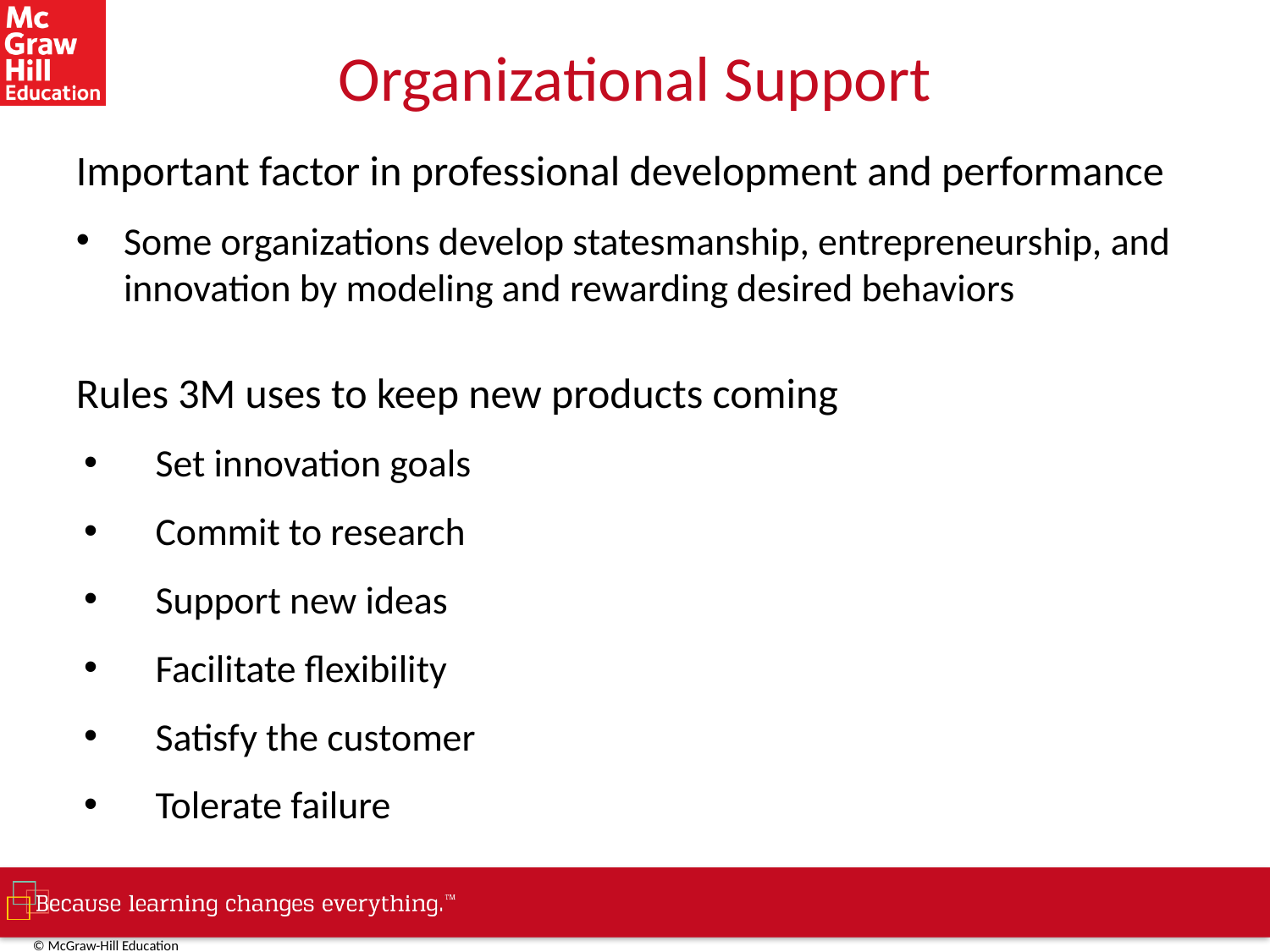

# Organizational Support
Important factor in professional development and performance
Some organizations develop statesmanship, entrepreneurship, and innovation by modeling and rewarding desired behaviors

Rules 3M uses to keep new products coming
Set innovation goals
Commit to research
Support new ideas
Facilitate flexibility
Satisfy the customer
Tolerate failure